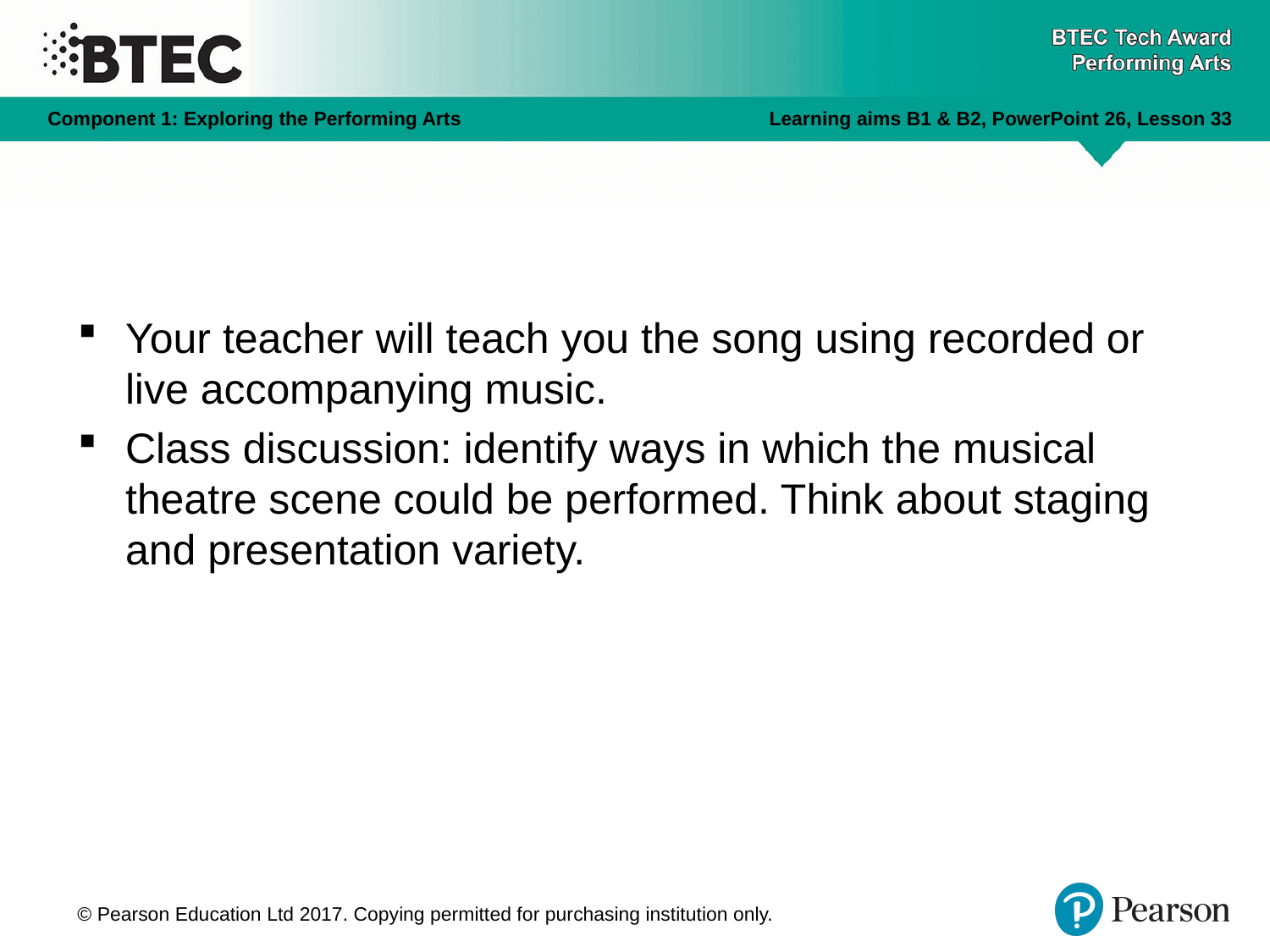

Your teacher will teach you the song using recorded or live accompanying music.
Class discussion: identify ways in which the musical theatre scene could be performed. Think about staging and presentation variety.

© Pearson Education Ltd 2017. Copying permitted for purchasing institution only.